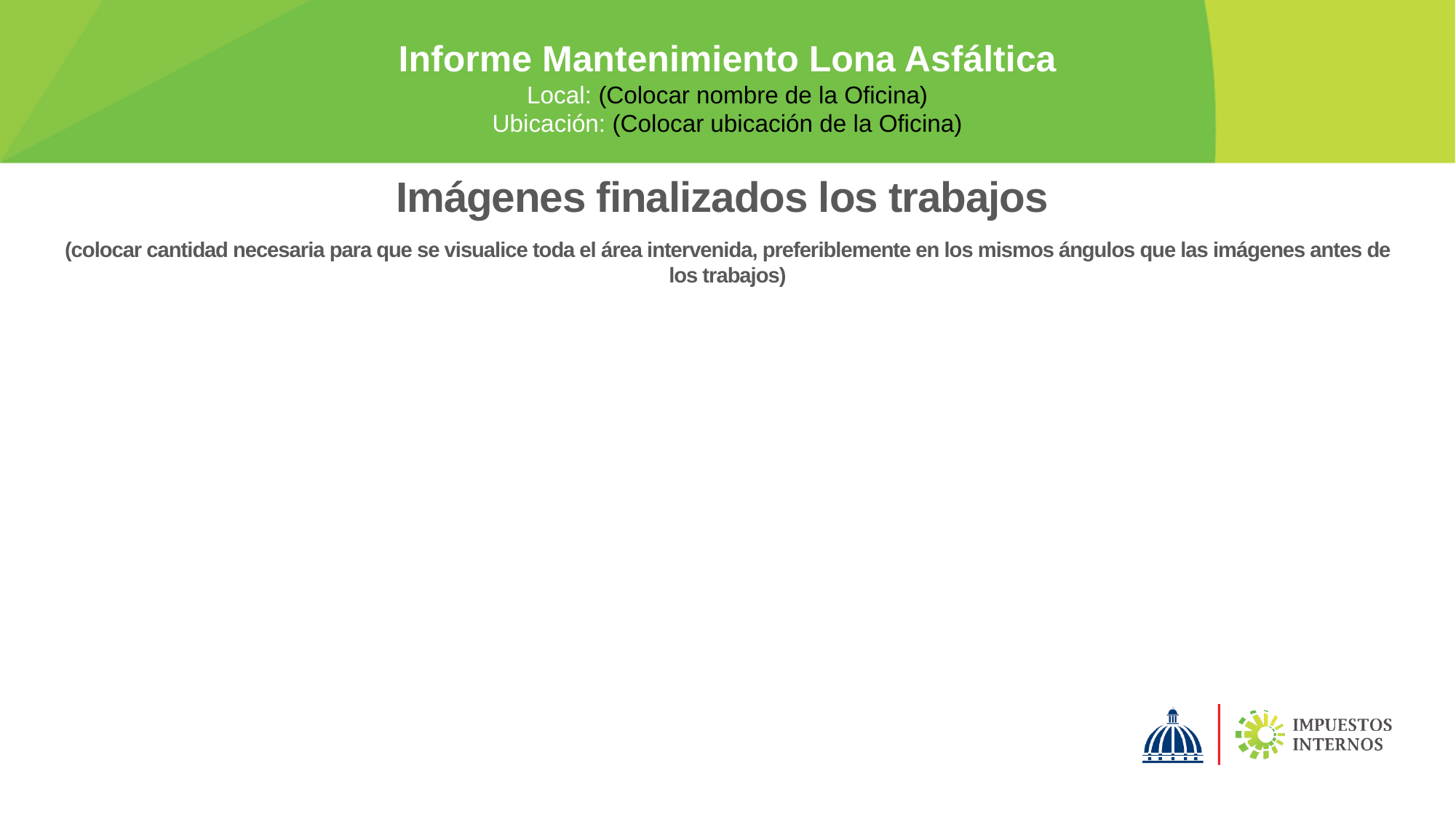

Informe Mantenimiento Lona Asfáltica
Local: (Colocar nombre de la Oficina)
Ubicación: (Colocar ubicación de la Oficina)
Imágenes finalizados los trabajos
(colocar cantidad necesaria para que se visualice toda el área intervenida, preferiblemente en los mismos ángulos que las imágenes antes de los trabajos)